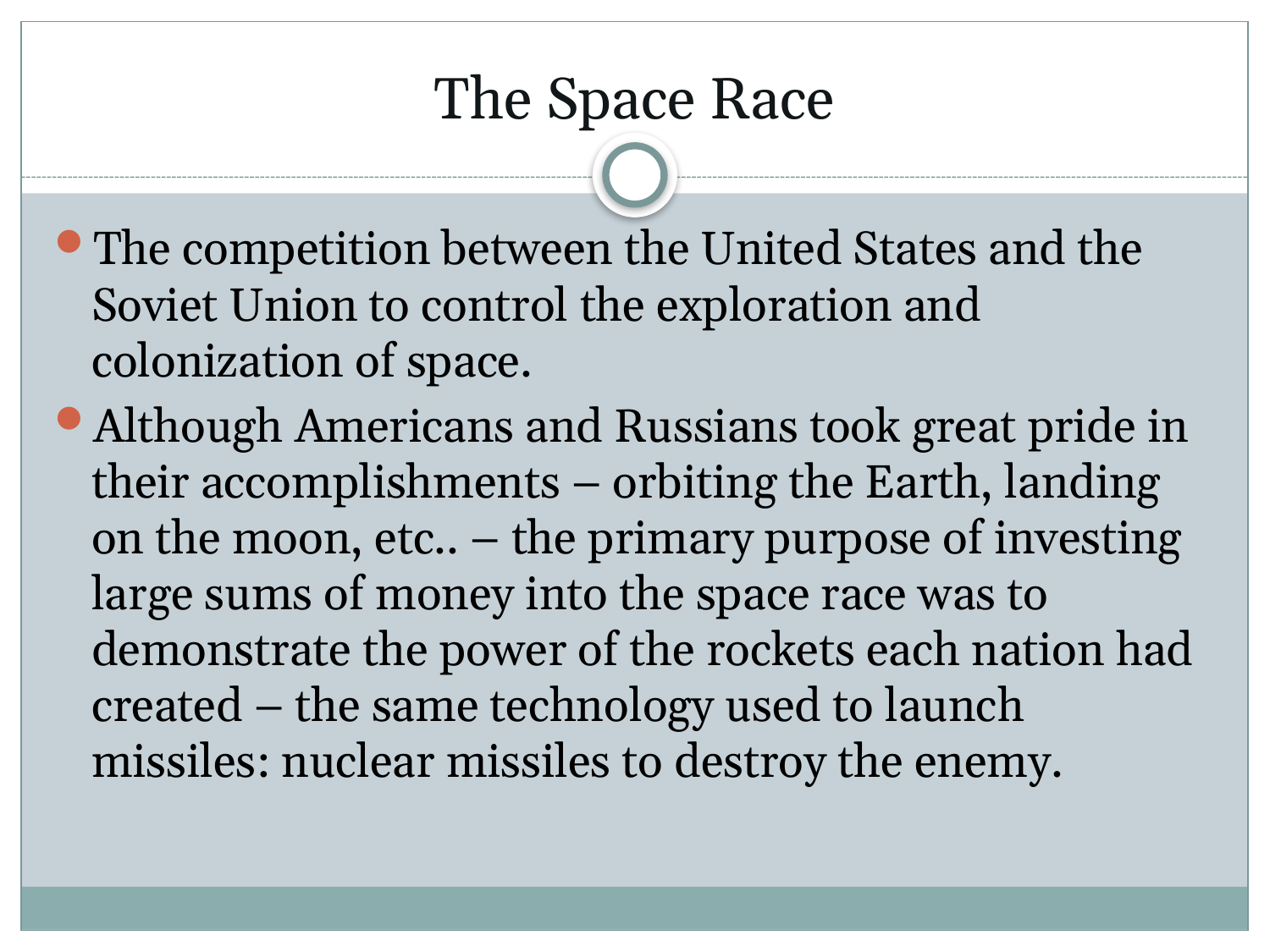

# The Space Race
The competition between the United States and the Soviet Union to control the exploration and colonization of space.
Although Americans and Russians took great pride in their accomplishments – orbiting the Earth, landing on the moon, etc.. – the primary purpose of investing large sums of money into the space race was to demonstrate the power of the rockets each nation had created – the same technology used to launch missiles: nuclear missiles to destroy the enemy.